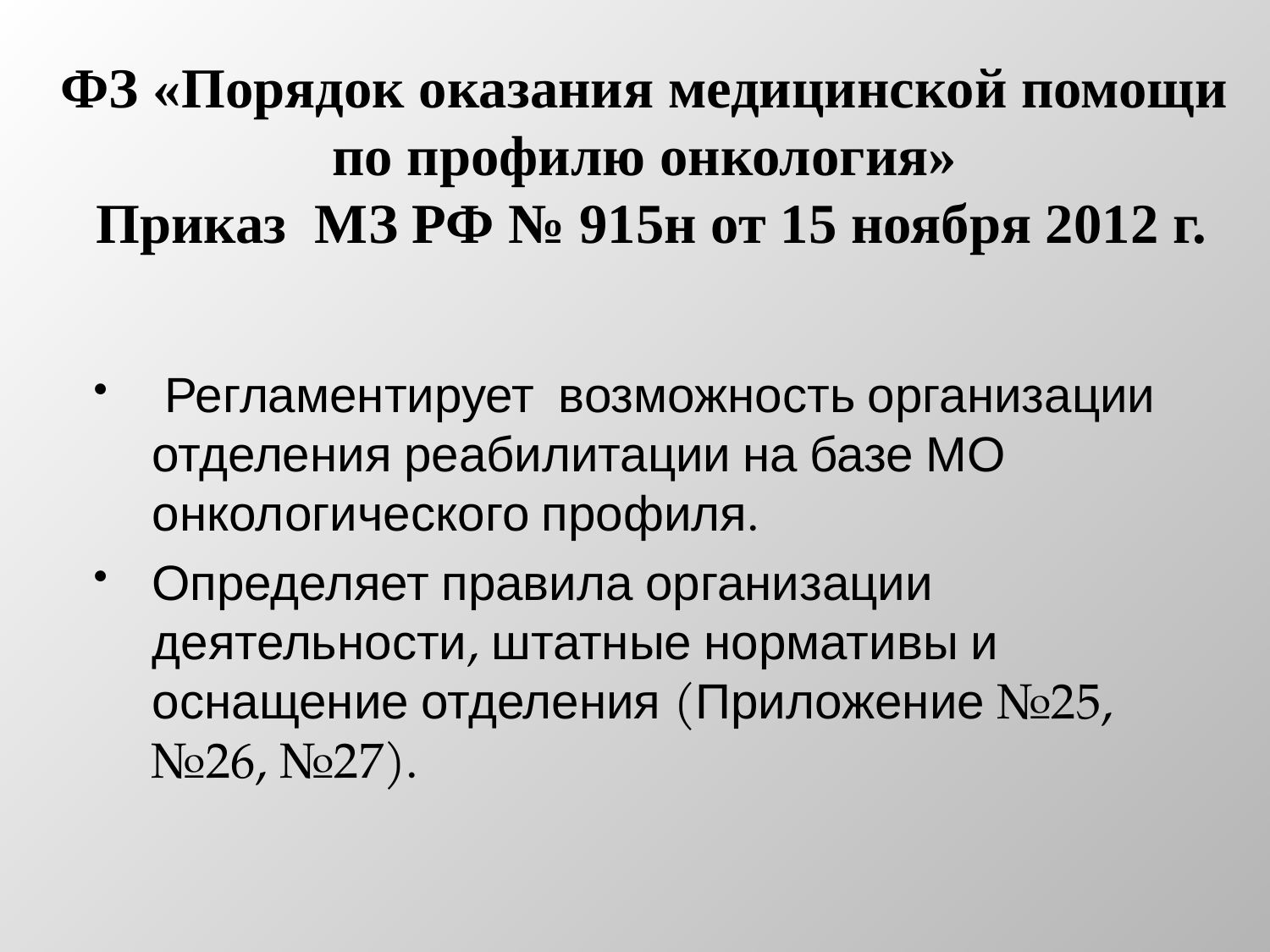

# ФЗ «Порядок оказания медицинской помощи по профилю онкология» Приказ  МЗ РФ № 915н от 15 ноября 2012 г.
 Регламентирует  возможность организации отделения реабилитации на базе МО онкологического профиля.
Определяет правила организации деятельности, штатные нормативы и оснащение отделения (Приложение №25, №26, №27).